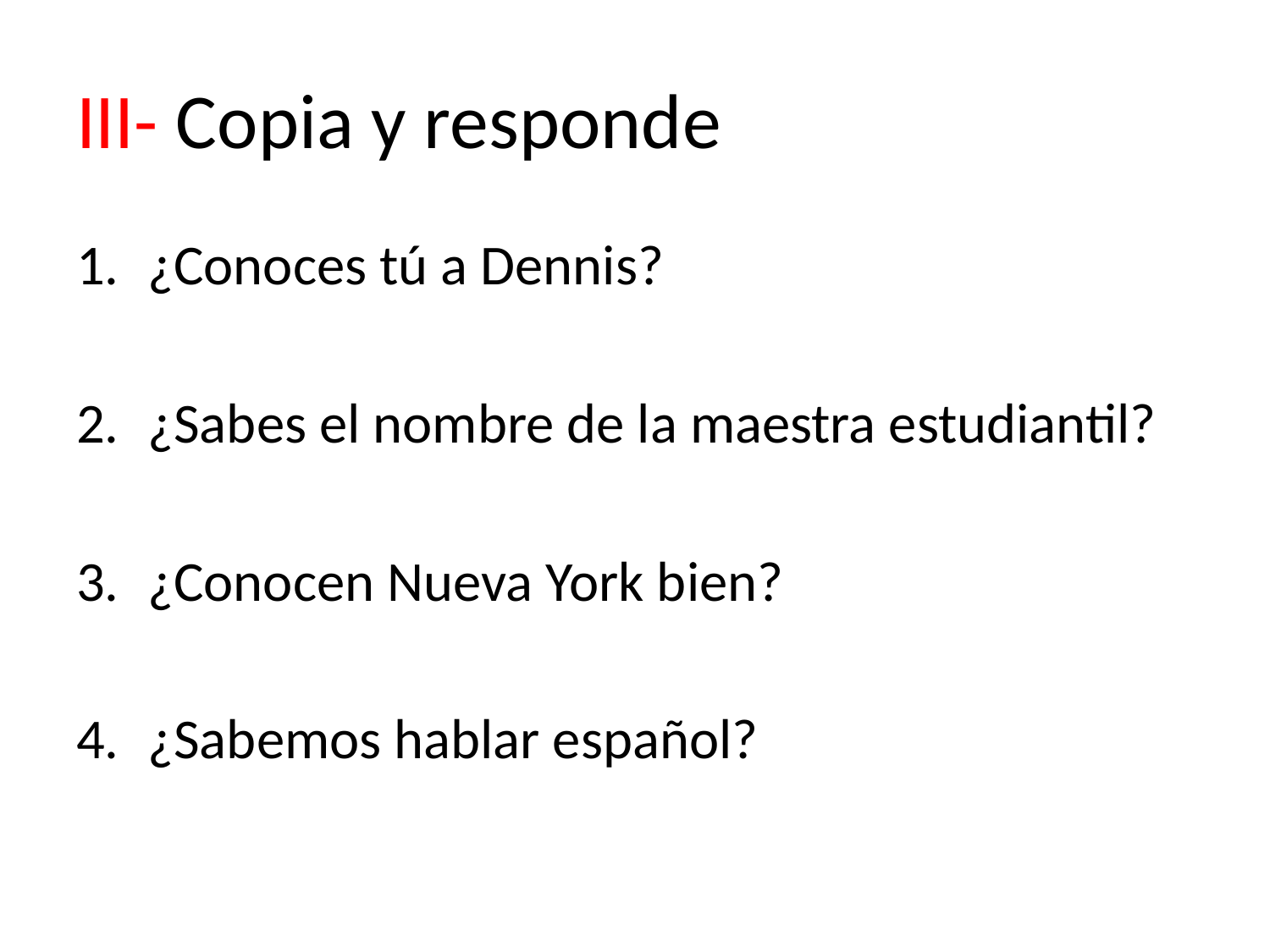

# III- Copia y responde
¿Conoces tú a Dennis?

¿Sabes el nombre de la maestra estudiantil?

¿Conocen Nueva York bien?

¿Sabemos hablar español?